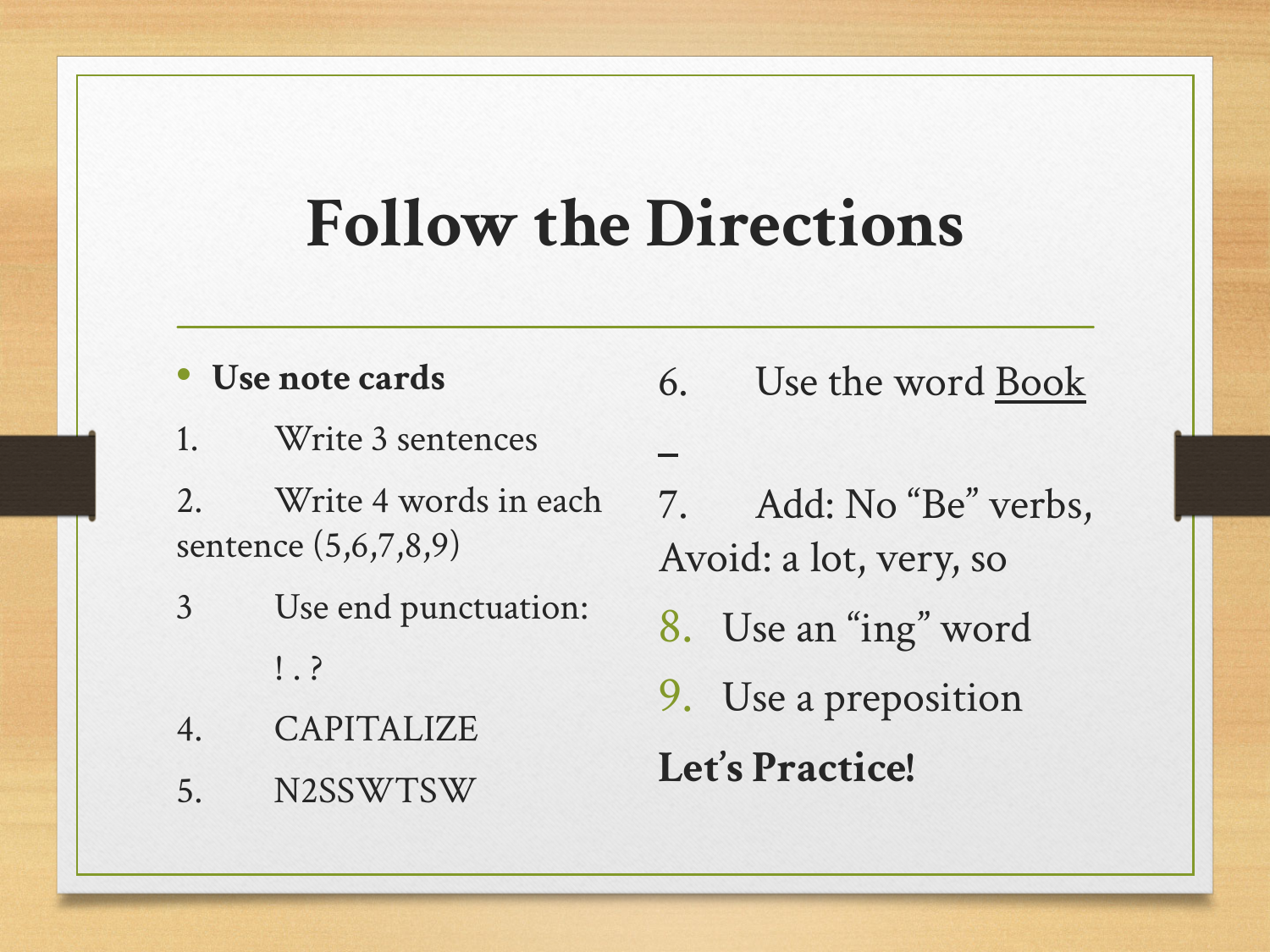

# Follow the Directions
Use note cards
1.	Write 3 sentences
2.	Write 4 words in each sentence (5,6,7,8,9)
3	Use end punctuation:
	! . ?
4.	CAPITALIZE
5.	N2SSWTSW

6.	Use the word Book
7.	Add: No “Be” verbs, Avoid: a lot, very, so
Use an “ing” word
Use a preposition
Let’s Practice!